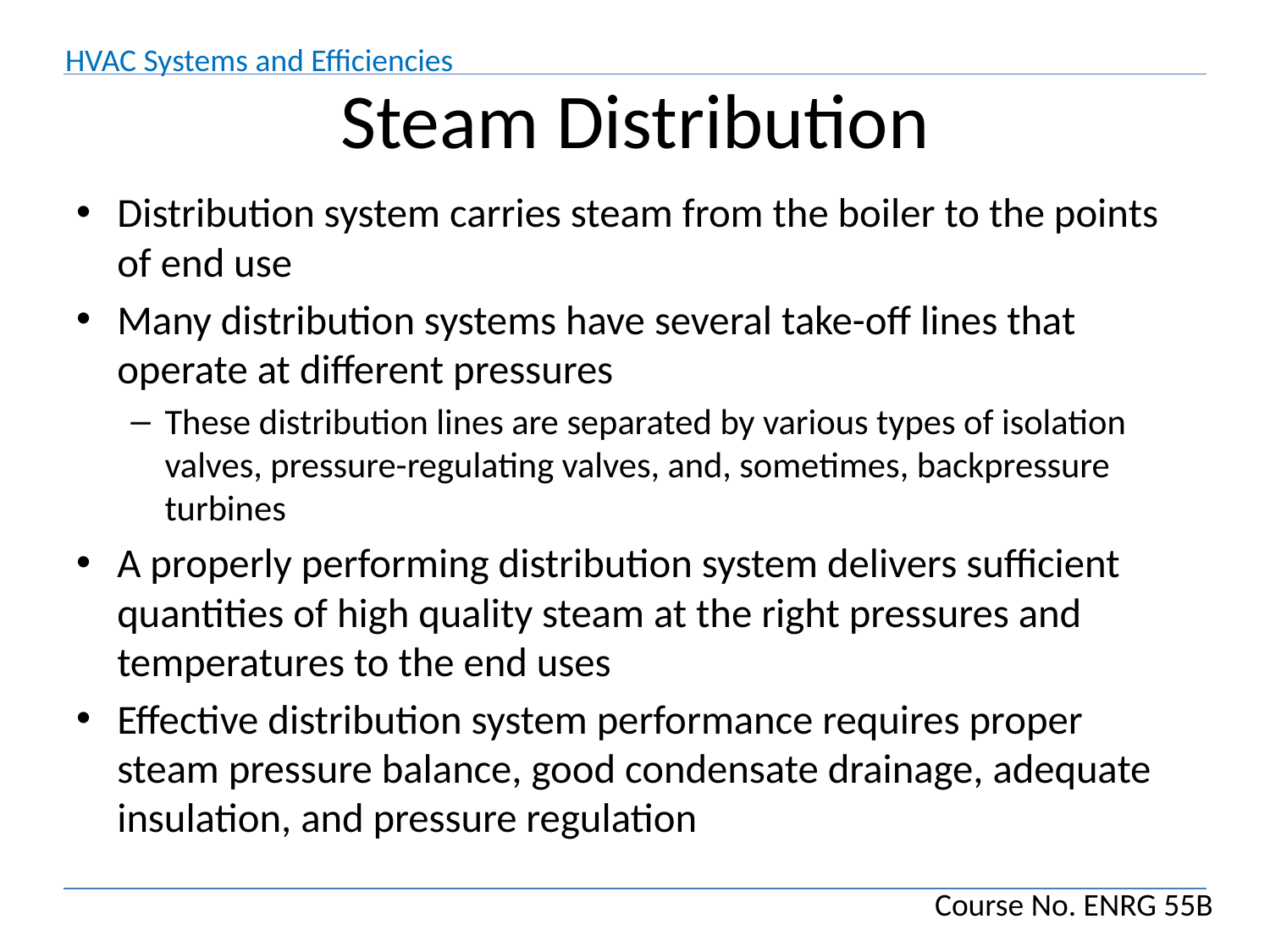

# Steam Distribution
Distribution system carries steam from the boiler to the points of end use
Many distribution systems have several take-off lines that operate at different pressures
These distribution lines are separated by various types of isolation valves, pressure-regulating valves, and, sometimes, backpressure turbines
A properly performing distribution system delivers sufficient quantities of high quality steam at the right pressures and temperatures to the end uses
Effective distribution system performance requires proper steam pressure balance, good condensate drainage, adequate insulation, and pressure regulation